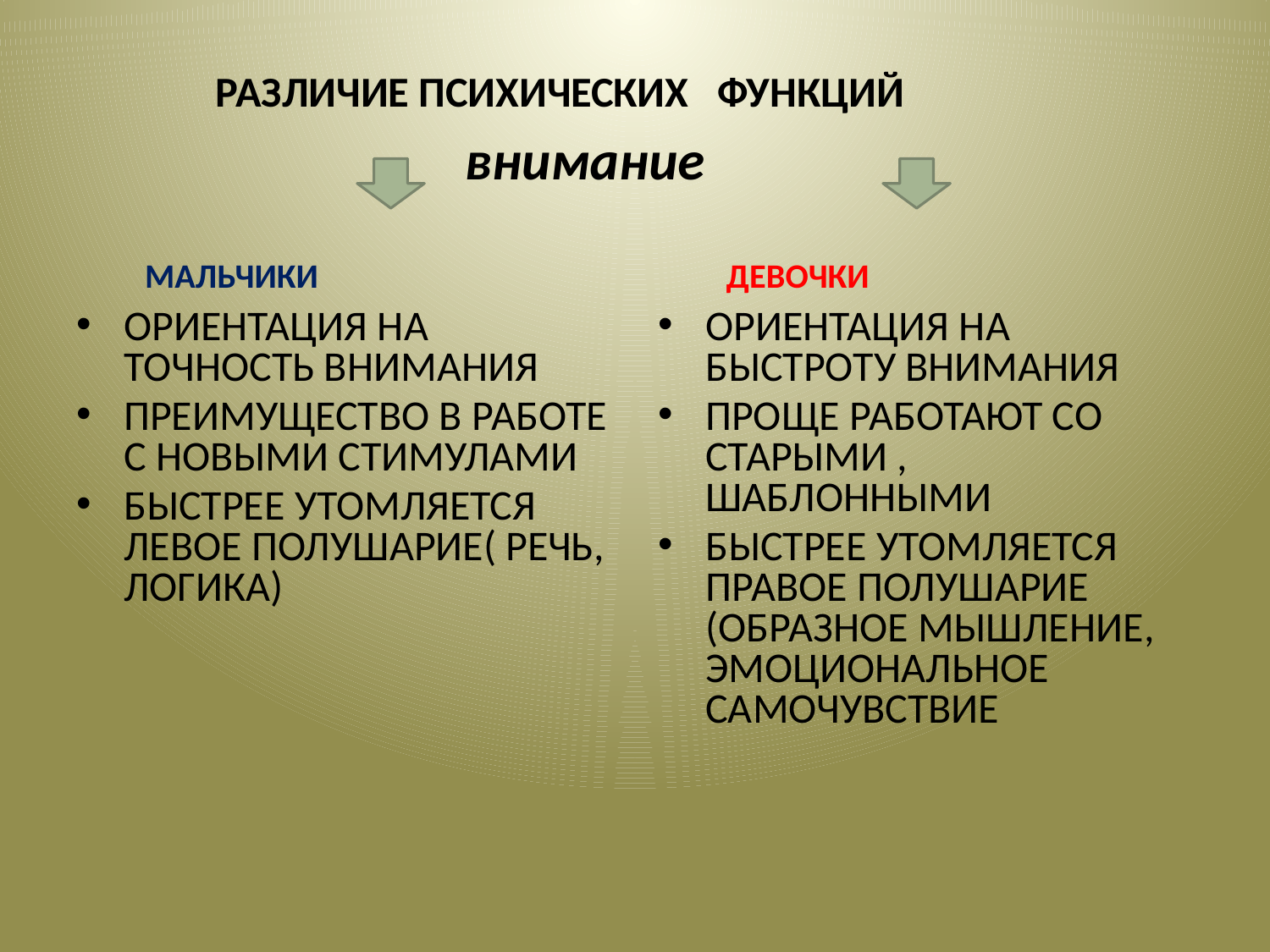

# РАЗЛИЧИЕ ПСИХИЧЕСКИХ   ФУНКЦИЙ внимание

	МАЛЬЧИКИ

	ДЕВОЧКИ

ОРИЕНТАЦИЯ НА ТОЧНОСТЬ ВНИМАНИЯ
ПРЕИМУЩЕСТВО В РАБОТЕ С НОВЫМИ СТИМУЛАМИ
БЫСТРЕЕ УТОМЛЯЕТСЯ ЛЕВОЕ ПОЛУШАРИЕ( РЕЧЬ, ЛОГИКА)

ОРИЕНТАЦИЯ НА БЫСТРОТУ ВНИМАНИЯ
ПРОЩЕ РАБОТАЮТ СО СТАРЫМИ , ШАБЛОННЫМИ
БЫСТРЕЕ УТОМЛЯЕТСЯ ПРАВОЕ ПОЛУШАРИЕ (ОБРАЗНОЕ МЫШЛЕНИЕ, ЭМОЦИОНАЛЬНОЕ САМОЧУВСТВИЕ